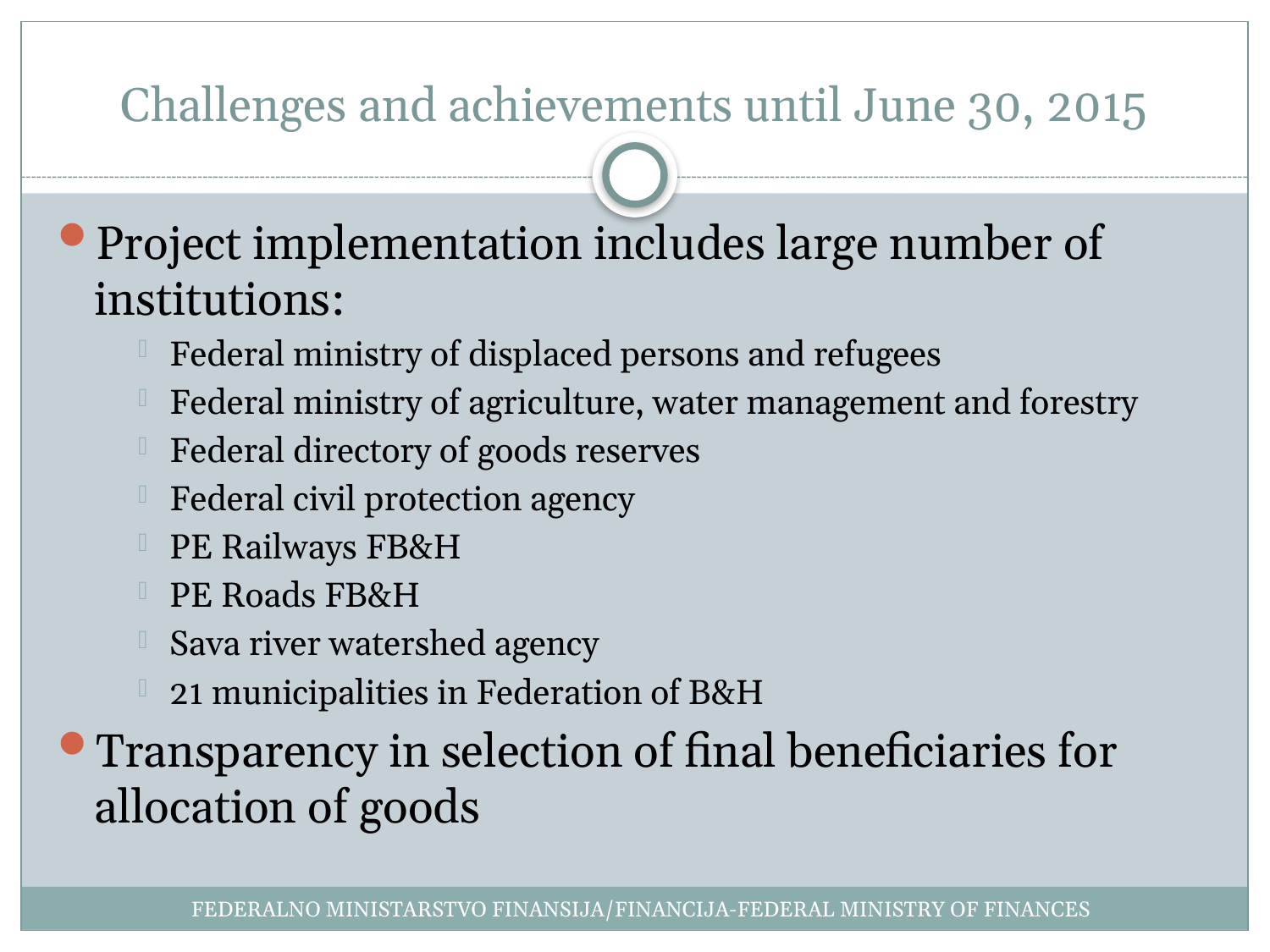

# Challenges and achievements until June 30, 2015
Project implementation includes large number of institutions:
Federal ministry of displaced persons and refugees
Federal ministry of agriculture, water management and forestry
Federal directory of goods reserves
Federal civil protection agency
PE Railways FB&H
PE Roads FB&H
Sava river watershed agency
21 municipalities in Federation of B&H
Transparency in selection of final beneficiaries for allocation of goods
FEDERALNO MINISTARSTVO FINANSIJA/FINANCIJA-FEDERAL MINISTRY OF FINANCES